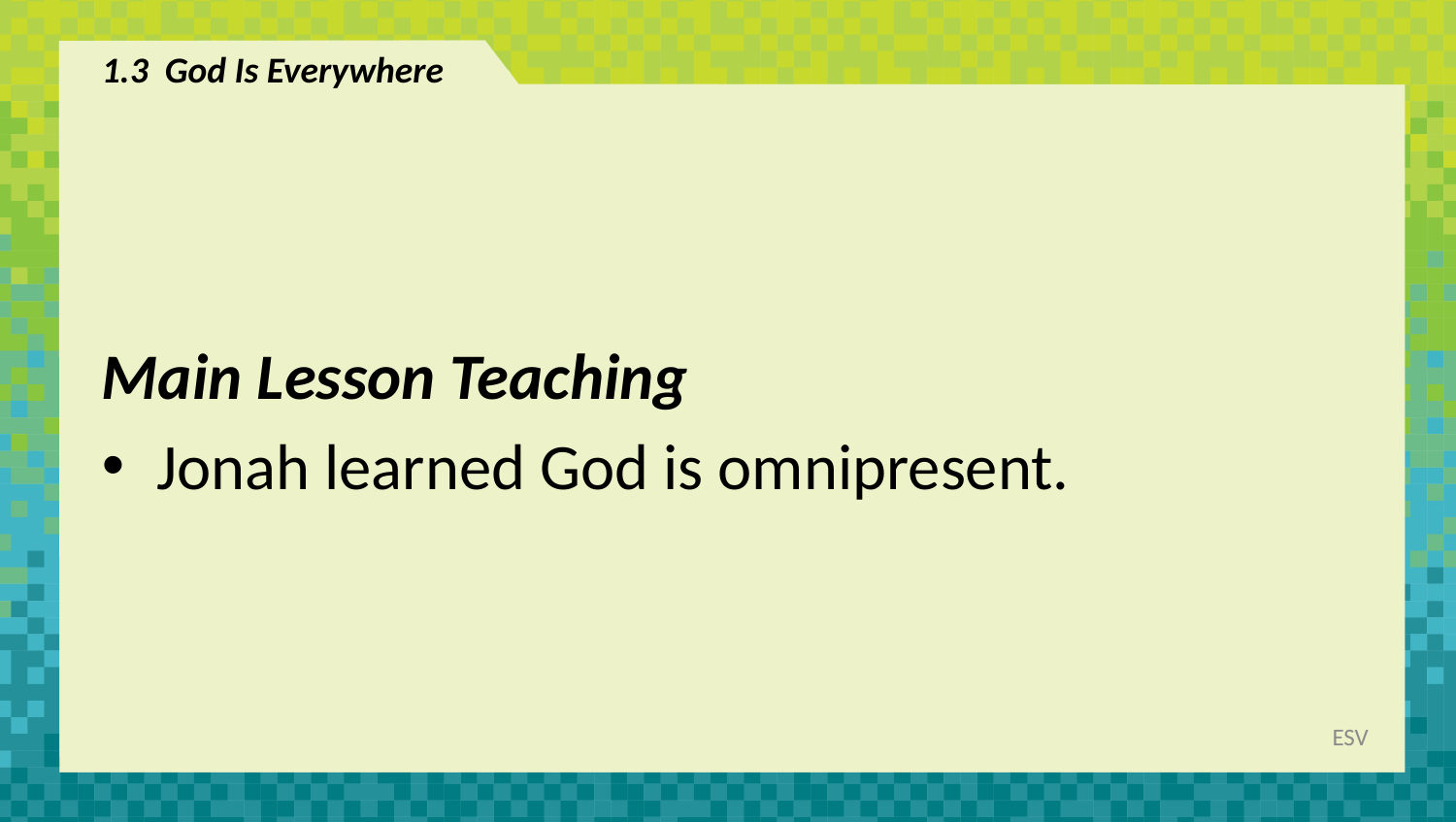

# 1.3  God Is Everywhere
Main Lesson Teaching
Jonah learned God is omnipresent.
ESV